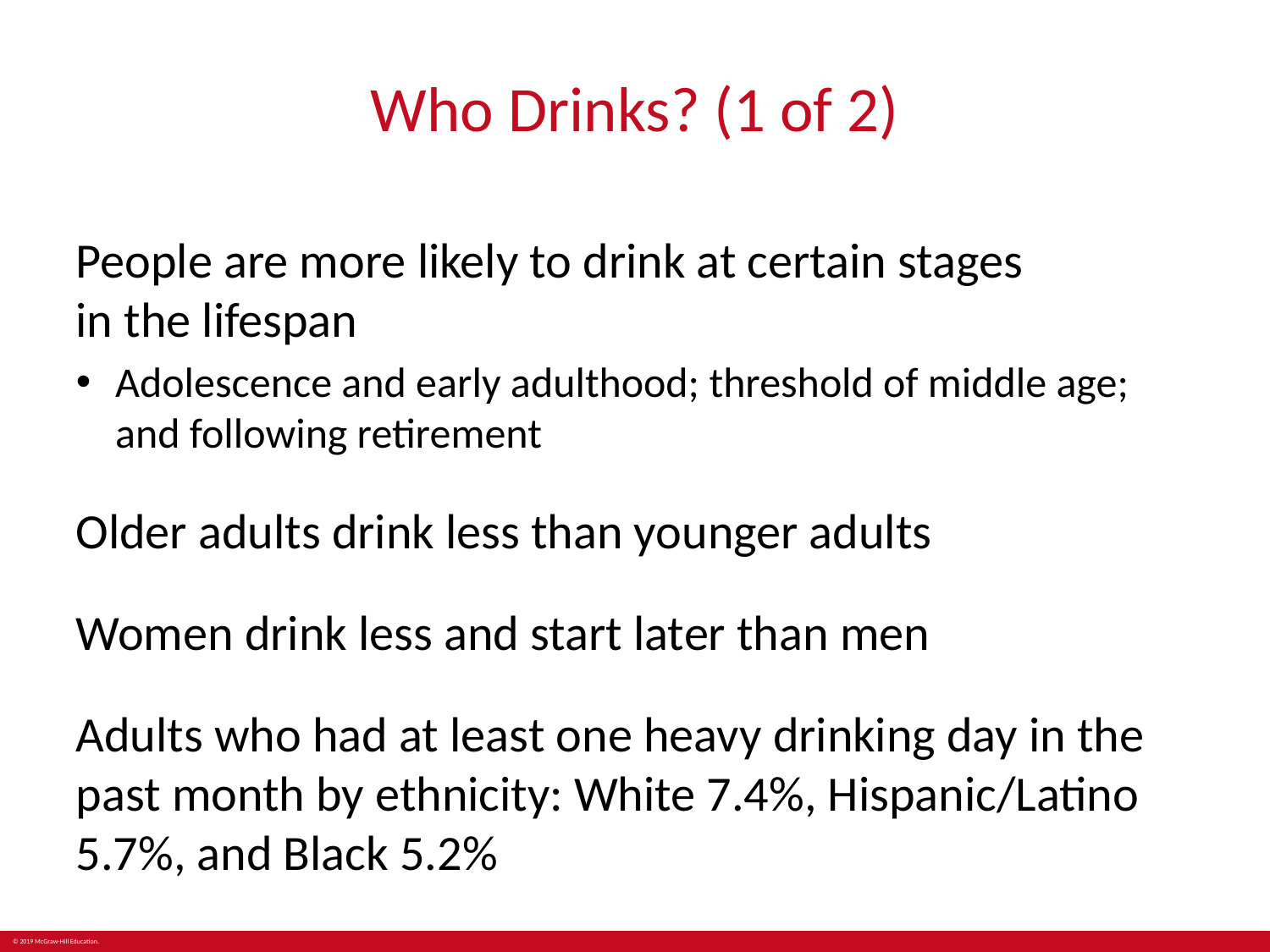

# Who Drinks? (1 of 2)
People are more likely to drink at certain stages
in the lifespan
Adolescence and early adulthood; threshold of middle age; and following retirement
Older adults drink less than younger adults
Women drink less and start later than men
Adults who had at least one heavy drinking day in the past month by ethnicity: White 7.4%, Hispanic/Latino 5.7%, and Black 5.2%